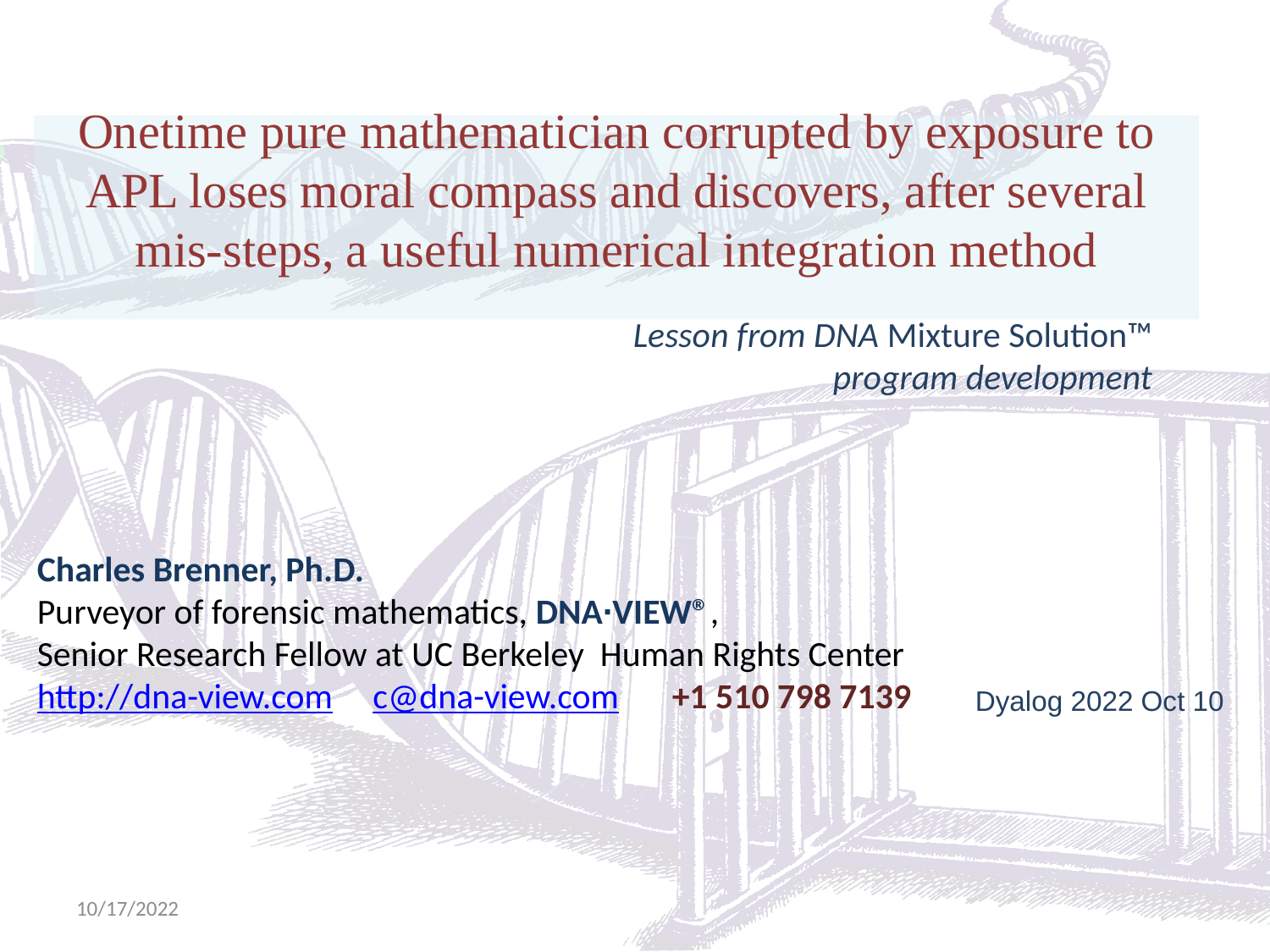

# Onetime pure mathematician corrupted by exposure to APL loses moral compass and discovers, after several mis-steps, a useful numerical integration method
Lesson from DNA Mixture Solution™ program development
Charles Brenner, Ph.D.
Purveyor of forensic mathematics, DNA∙VIEW®,
Senior Research Fellow at UC Berkeley  Human Rights Center
http://dna-view.com     c@dna-view.com	+1 510 798 7139
Dyalog 2022 Oct 10
10/17/2022